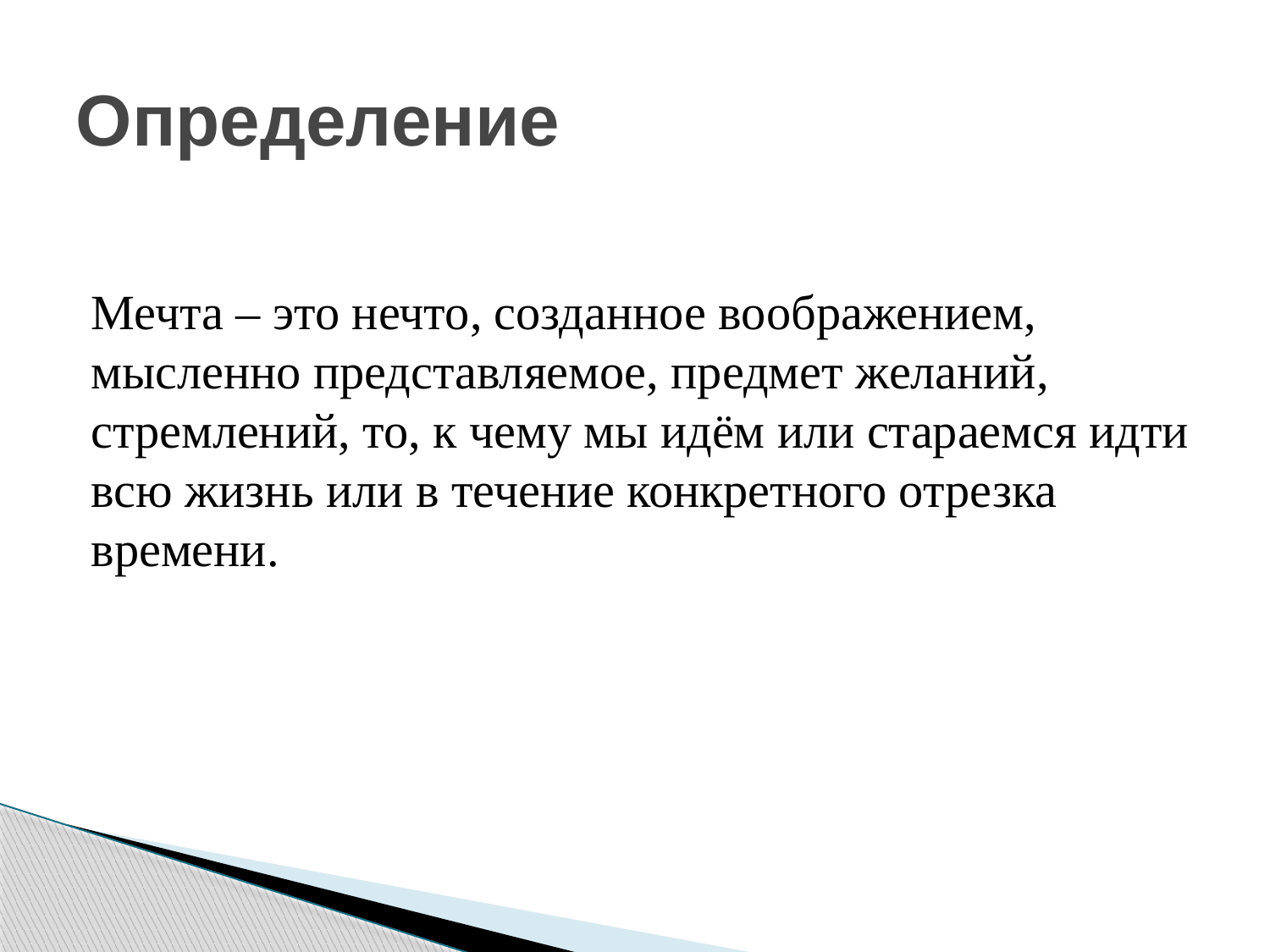

# Определение

Мечта – это нечто, созданное воображением, мысленно представляемое, предмет желаний, стремлений, то, к чему мы идём или стараемся идти всю жизнь или в течение конкретного отрезка времени.